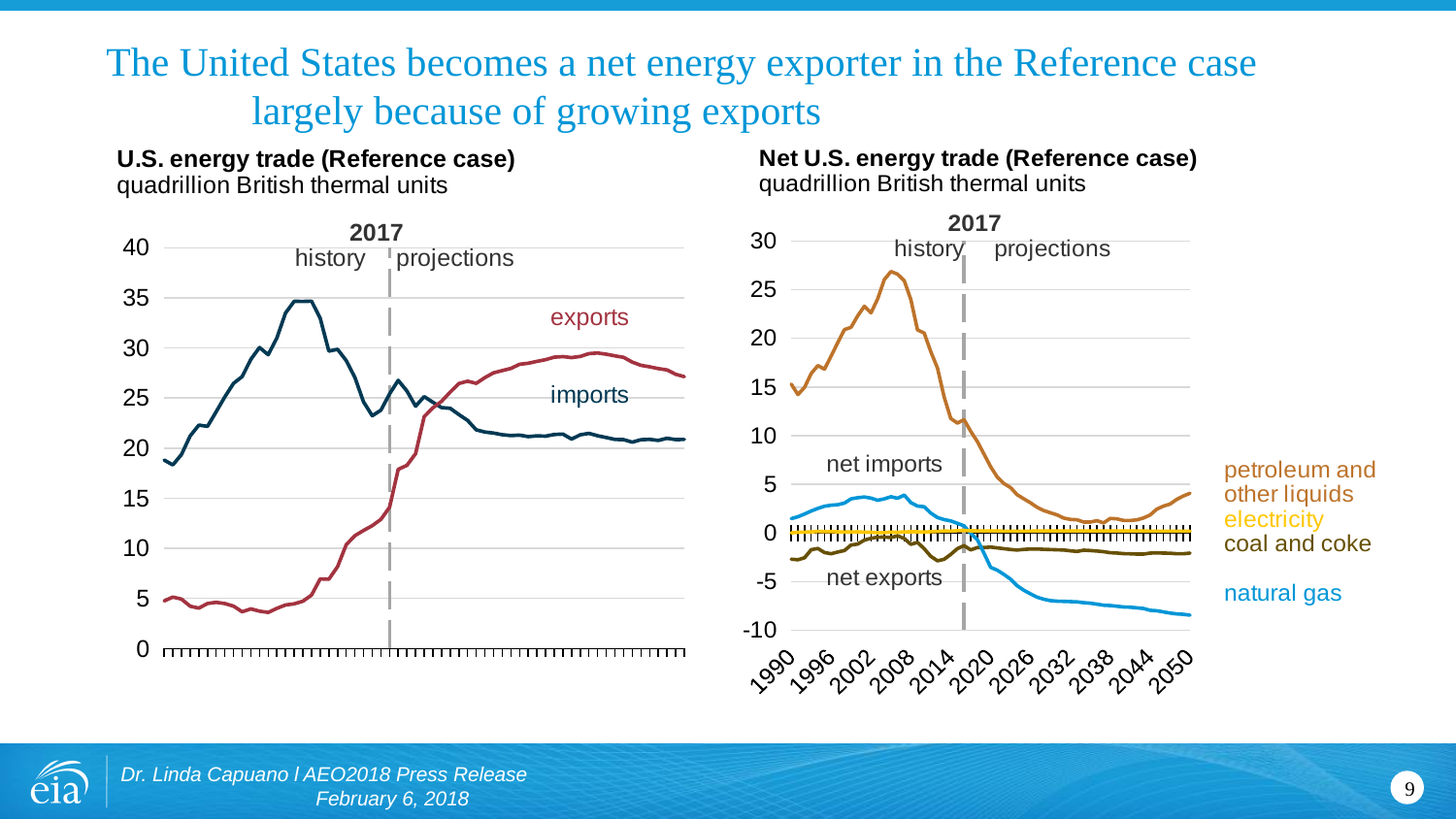

# The United States becomes a net energy exporter in the Reference case largely because of growing exports

### Chart

| Category | Imports | Exports |
|---|---|---|
| 1990 | 18.817258 | 4.752484 |
| 1991 | 18.334821 | 5.140965 |
| 1992 | 19.372204 | 4.936942 |
| 1993 | 21.218334 | 4.226672 |
| 1994 | 22.306672 | 4.035284 |
| 1995 | 22.179612 | 4.495893 |
| 1996 | 23.633256 | 4.612552 |
| 1997 | 25.11924 | 4.493395 |
| 1998 | 26.472519 | 4.236745 |
| 1999 | 27.151581 | 3.668788 |
| 2000 | 28.865253 | 3.961655 |
| 2001 | 30.052175 | 3.731109 |
| 2002 | 29.330543 | 3.60824 |
| 2003 | 31.006947 | 4.01313 |
| 2004 | 33.492251 | 4.35136 |
| 2005 | 34.659268 | 4.461886 |
| 2006 | 34.648789 | 4.727336 |
| 2007 | 34.678534 | 5.33781 |
| 2008 | 32.970368 | 6.949183 |
| 2009 | 29.690355 | 6.9202 |
| 2010 | 29.865911 | 8.17603 |
| 2011 | 28.74803 | 10.372719 |
| 2012 | 27.068146 | 11.267352 |
| 2013 | 24.622566 | 11.787545 |
| 2014 | 23.240986 | 12.269775 |
| 2015 | 23.793673 | 12.902152 |
| 2016 | 25.416701 | 14.106894 |
| 2017 | 26.772488 | 17.892918 |
| 2018 | 25.706898 | 18.294659 |
| 2019 | 24.196777 | 19.451328 |
| 2020 | 25.152607 | 23.147604 |
| 2021 | 24.59157 | 24.027353 |
| 2022 | 24.053951 | 24.682497 |
| 2023 | 23.984585 | 25.601175 |
| 2024 | 23.362637 | 26.456417 |
| 2025 | 22.785118 | 26.686926 |
| 2026 | 21.834854 | 26.468561 |
| 2027 | 21.613773 | 27.046663 |
| 2028 | 21.513922 | 27.522877 |
| 2029 | 21.347036 | 27.744358 |
| 2030 | 21.259541 | 27.966709 |
| 2031 | 21.307669 | 28.376713 |
| 2032 | 21.160719 | 28.477659 |
| 2033 | 21.232594 | 28.670235 |
| 2034 | 21.20615 | 28.841829 |
| 2035 | 21.367628 | 29.084822 |
| 2036 | 21.412323 | 29.14472 |
| 2037 | 20.912264 | 29.04348 |
| 2038 | 21.341862 | 29.158545 |
| 2039 | 21.481417 | 29.440371 |
| 2040 | 21.242071 | 29.505051 |
| 2041 | 21.066002 | 29.380644 |
| 2042 | 20.876234 | 29.21398 |
| 2043 | 20.856943 | 29.067825 |
| 2044 | 20.600906 | 28.592018 |
| 2045 | 20.851952 | 28.274961 |
| 2046 | 20.881903 | 28.124001 |
| 2047 | 20.775288 | 27.945654 |
| 2048 | 20.990639 | 27.817877 |
| 2049 | 20.857967 | 27.382965 |
| 2050 | 20.879515 | 27.139183 |

### Chart

| Category | petroleum and other liquids | coal and coke | natural gas | electricity |
|---|---|---|---|---|
| 1990 | 15.293357000000002 | -2.7000110000000004 | 1.463541 | 0.007888000000000006 |
| 1991 | 14.220075000000001 | -2.7592360000000005 | 1.666051 | 0.06696600000000001 |
| 1992 | 14.959920000000002 | -2.552232 | 1.940841 | 0.086733 |
| 1993 | 16.372893000000005 | -1.730834 | 2.2546910000000002 | 0.09491000000000001 |
| 1994 | 17.19913 | -1.5987259999999999 | 2.5180469999999997 | 0.152937 |
| 1995 | 16.825246999999997 | -2.020279 | 2.7448960000000002 | 0.133855 |
| 1996 | 18.178944 | -2.1423380000000005 | 2.846956 | 0.137144 |
| 1997 | 19.564863 | -1.9595269999999998 | 2.904306 | 0.116204 |
| 1998 | 20.890242 | -1.80649 | 3.063799 | 0.088224 |
| 1999 | 21.124063 | -1.240183 | 3.499991 | 0.098924 |
| 2000 | 22.314369000000003 | -1.1493719999999998 | 3.623402 | 0.115199 |
| 2001 | 23.295788999999996 | -0.741278 | 3.691398 | 0.075156 |
| 2002 | 22.616711999999996 | -0.5494439999999999 | 3.58344 | 0.07159499999999999 |
| 2003 | 24.056143000000002 | -0.44053299999999995 | 3.3563009999999998 | 0.021904000000000007 |
| 2004 | 26.032464 | -0.43336699999999984 | 3.5031969999999997 | 0.03859699999999999 |
| 2005 | 26.865962 | -0.46752700000000014 | 3.7144019999999998 | 0.084544 |
| 2006 | 26.594876000000003 | -0.29673599999999983 | 3.5604639999999996 | 0.06284899999999999 |
| 2007 | 25.913963 | -0.572786 | 3.892915 | 0.10663199999999999 |
| 2008 | 23.971966000000005 | -1.1745400000000001 | 3.111772 | 0.111986 |
| 2009 | 20.863512 | -0.97268 | 2.763136 | 0.11618700000000001 |
| 2010 | 20.537501000000002 | -1.6235089999999999 | 2.687256 | 0.08863399999999999 |
| 2011 | 18.624353 | -2.4123520000000003 | 2.0362090000000004 | 0.127101 |
| 2012 | 16.928065999999998 | -2.871363 | 1.5828360000000001 | 0.161256 |
| 2013 | 13.981785 | -2.713111 | 1.3688740000000001 | 0.19747299999999998 |
| 2014 | 11.759028 | -2.20427 | 1.234893 | 0.181559 |
| 2015 | 11.291676 | -1.614117 | 0.9864819999999999 | 0.22748000000000002 |
| 2016 | 11.648423000000003 | -1.3058779999999999 | 0.725133 | 0.24213 |
| 2017 | 10.450594000000002 | -1.74736606128 | -0.043324999999999836 | 0.21966606127999996 |
| 2018 | 9.389320999999999 | -1.505439163024 | -0.6834880000000001 | 0.211847163024 |
| 2019 | 8.11368 | -1.502586180208 | -2.0693340000000005 | 0.203689180208 |
| 2020 | 6.803445 | -1.45982953652 | -3.5356030000000005 | 0.19699253651999998 |
| 2021 | 5.733649 | -1.5381305659320001 | -3.8261130000000003 | 0.194810565932 |
| 2022 | 5.076181999999999 | -1.623367535788 | -4.269334000000001 | 0.187972535788 |
| 2023 | 4.653956999999998 | -1.7038594526759998 | -4.7552509999999995 | 0.18856545267599997 |
| 2024 | 3.9188329999999993 | -1.765017744748 | -5.433787000000001 | 0.186191744748 |
| 2025 | 3.500002000000002 | -1.691738853652 | -5.897981 | 0.187910853652 |
| 2026 | 3.0966309999999986 | -1.6561794202039999 | -6.260845 | 0.18668542020400003 |
| 2027 | 2.6330160000000014 | -1.6541230522960002 | -6.604496999999999 | 0.19271405229599997 |
| 2028 | 2.2970180000000013 | -1.684473276696 | -6.815252000000001 | 0.193750276696 |
| 2029 | 2.071249999999999 | -1.7112066153880001 | -6.952973999999999 | 0.195609615388 |
| 2030 | 1.8482559999999992 | -1.73418798656 | -7.018051 | 0.19681398656 |
| 2031 | 1.525349000000002 | -1.756358190632 | -7.035463 | 0.19742919063199998 |
| 2032 | 1.388071 | -1.842714229272 | -7.058787 | 0.196488229272 |
| 2033 | 1.3511229999999976 | -1.9025463934040001 | -7.082070000000001 | 0.195850393404 |
| 2034 | 1.1150299999999973 | -1.775044422016 | -7.170342 | 0.19468042201600003 |
| 2035 | 1.1149650000000015 | -1.805636649676 | -7.220929999999999 | 0.194407649676 |
| 2036 | 1.2580929999999988 | -1.865769149768 | -7.319832 | 0.195110149768 |
| 2037 | 1.033224999999998 | -1.925700376312 | -7.431082999999999 | 0.19234237631200002 |
| 2038 | 1.487649000000001 | -2.035636782972 | -7.462932 | 0.194238782972 |
| 2039 | 1.4470310000000026 | -2.070443445296 | -7.529262999999999 | 0.193721445296 |
| 2040 | 1.2776810000000012 | -2.12537784538 | -7.60823 | 0.19294984537999998 |
| 2041 | 1.2742920000000026 | -2.147023372364 | -7.634352000000001 | 0.19244037236399997 |
| 2042 | 1.3431880000000014 | -2.17383392436 | -7.699002999999999 | 0.19190292436 |
| 2043 | 1.53613 | -2.1760521206559997 | -7.762328 | 0.19136812065599998 |
| 2044 | 1.8400940000000006 | -2.073332157156 | -7.948702000000001 | 0.190831157156 |
| 2045 | 2.4372570000000024 | -2.050155963292 | -8.000240999999999 | 0.190131963292 |
| 2046 | 2.7572030000000005 | -2.0727886346160003 | -8.115829000000002 | 0.189318634616 |
| 2047 | 2.9636570000000013 | -2.088180856184 | -8.234525999999999 | 0.188682856184 |
| 2048 | 3.4468640000000015 | -2.140153902616 | -8.322034 | 0.188086902616 |
| 2049 | 3.796047999999999 | -2.144471845256 | -8.364035 | 0.187459845256 |
| 2050 | 4.0800290000000015 | -2.073381188524 | -8.453156 | 0.186840188524 |
Dr. Linda Capuano l AEO2018 Press Release                                       February 6, 2018
9